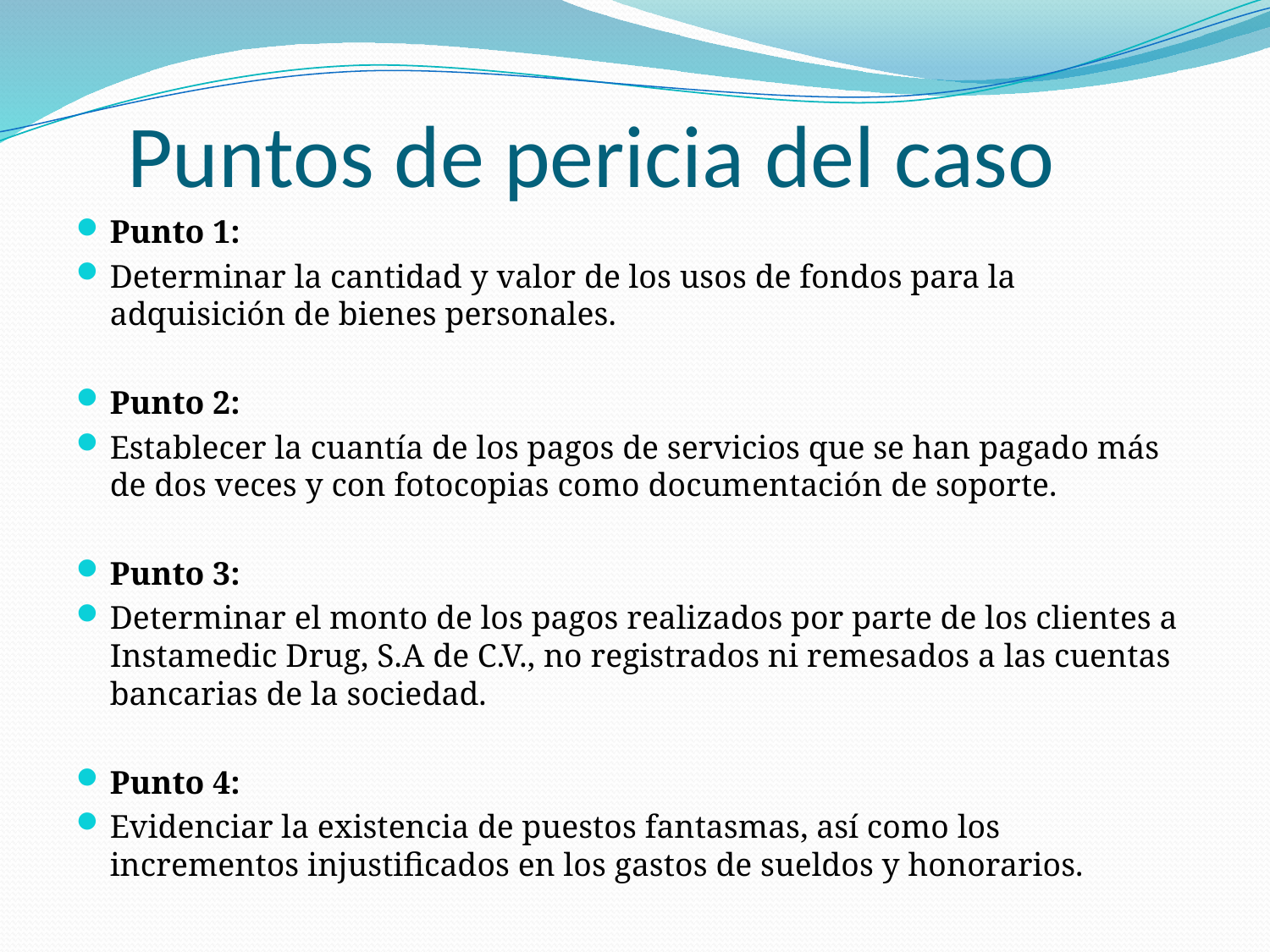

# Puntos de pericia del caso
Punto 1:
Determinar la cantidad y valor de los usos de fondos para la adquisición de bienes personales.

Punto 2:
Establecer la cuantía de los pagos de servicios que se han pagado más de dos veces y con fotocopias como documentación de soporte.

Punto 3:
Determinar el monto de los pagos realizados por parte de los clientes a Instamedic Drug, S.A de C.V., no registrados ni remesados a las cuentas bancarias de la sociedad.

Punto 4:
Evidenciar la existencia de puestos fantasmas, así como los incrementos injustificados en los gastos de sueldos y honorarios.